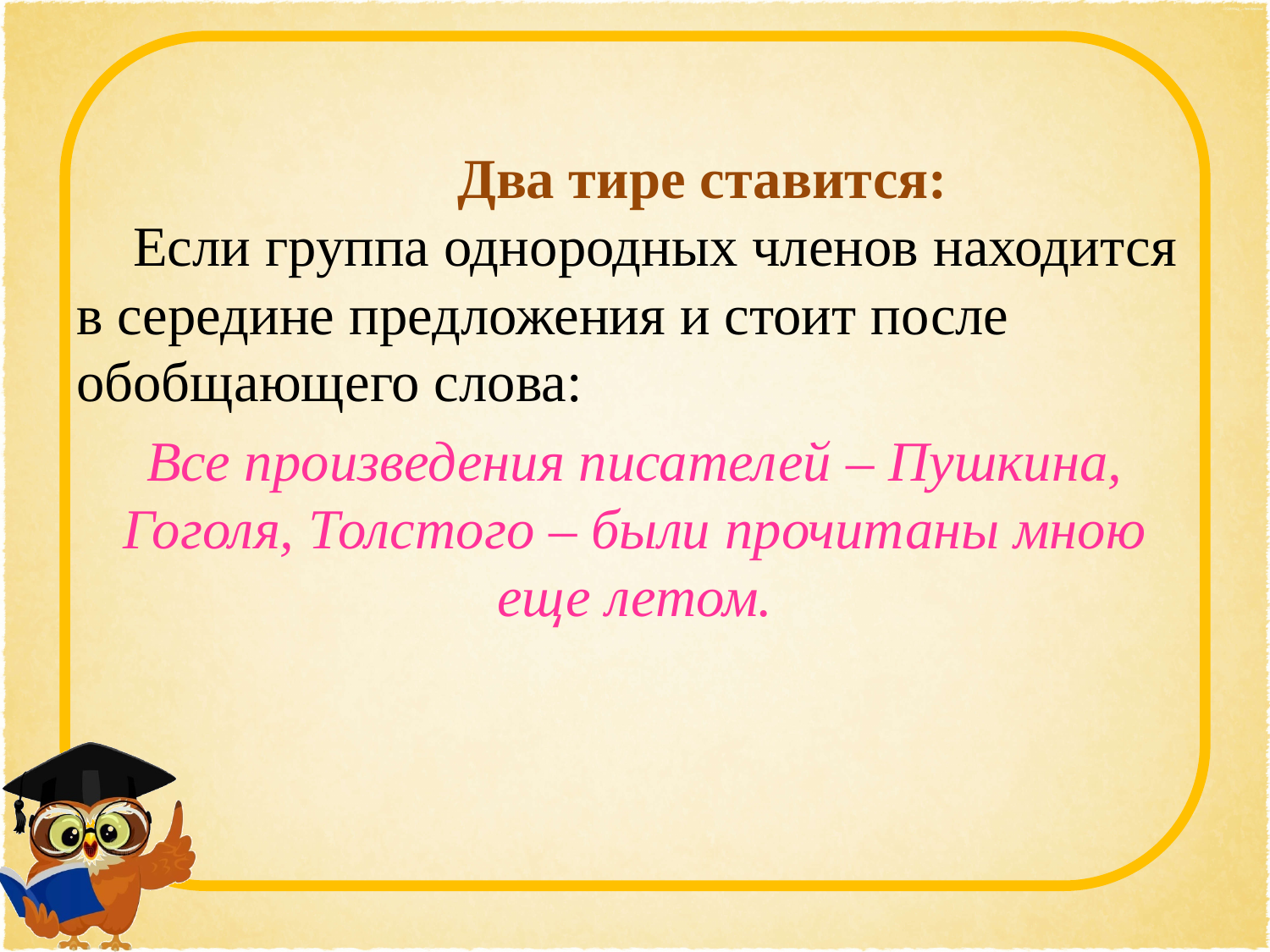

Два тире ставится:
    Если группа однородных членов находится в середине предложения и стоит после обобщающего слова:
Все произведения писателей – Пушкина, Гоголя, Толстого – были прочитаны мною еще летом.